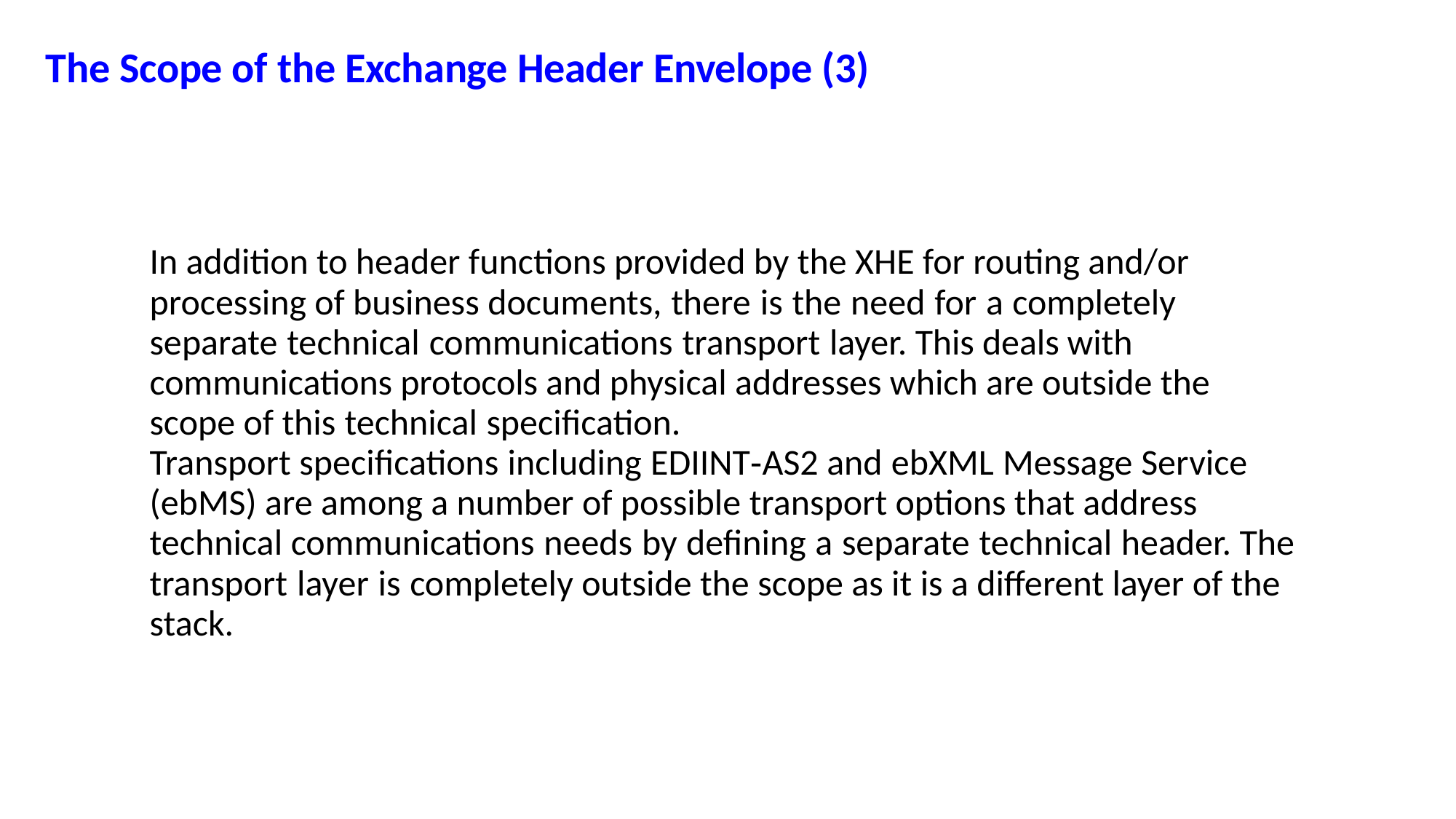

The Scope of the Exchange Header Envelope (3)
In addition to header functions provided by the XHE for routing and/or processing of business documents, there is the need for a completely separate technical communications transport layer. This deals with communications protocols and physical addresses which are outside the scope of this technical specification.
Transport specifications including EDIINT‐AS2 and ebXML Message Service (ebMS) are among a number of possible transport options that address technical communications needs by defining a separate technical header. The transport layer is completely outside the scope as it is a different layer of the stack.